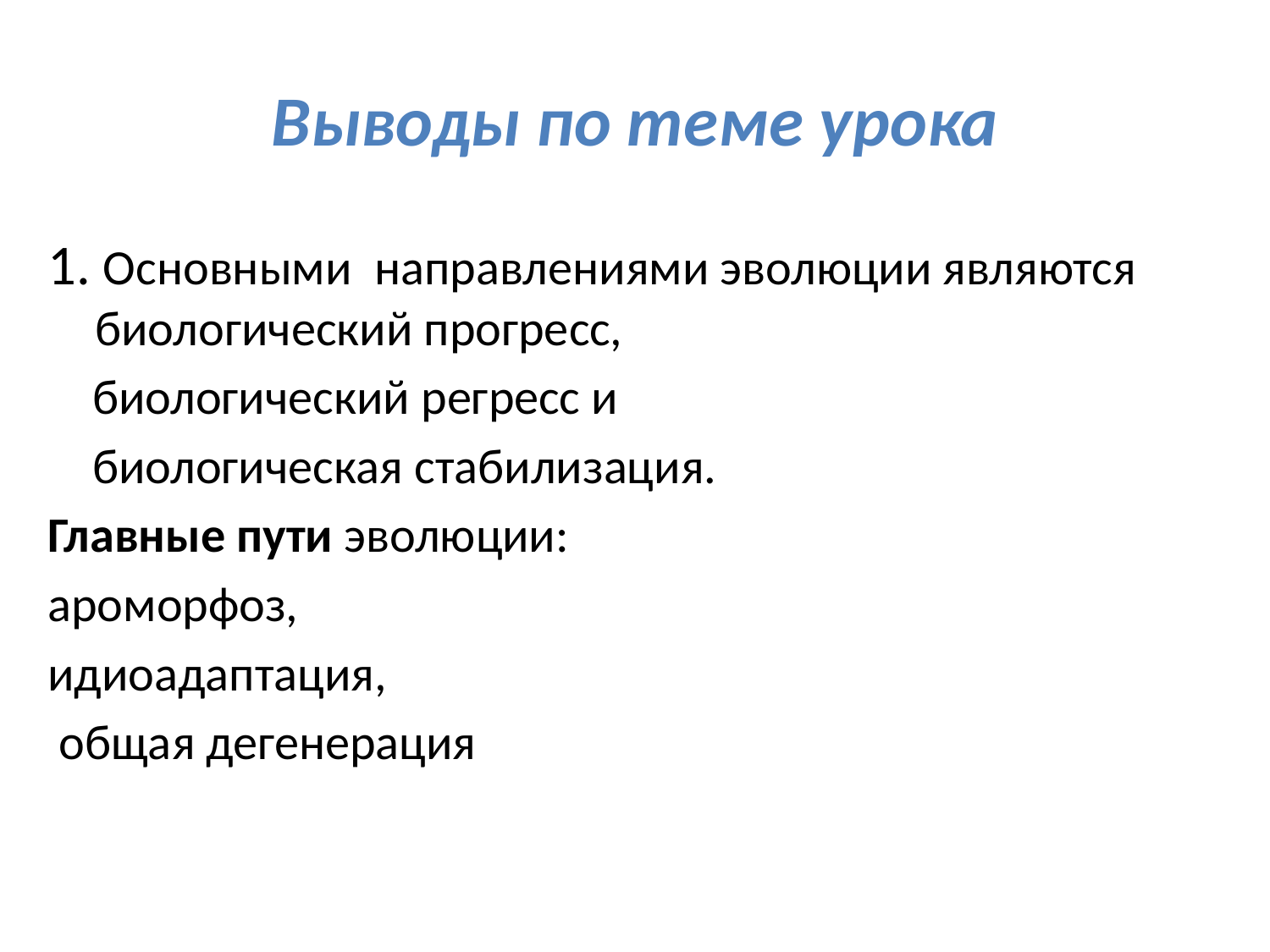

# Выводы по теме урока
1. Основными  направлениями эволюции являются биологический прогресс,
    биологический регресс и
    биологическая стабилизация.
Главные пути эволюции:
ароморфоз,
идиоадаптация,
 общая дегенерация